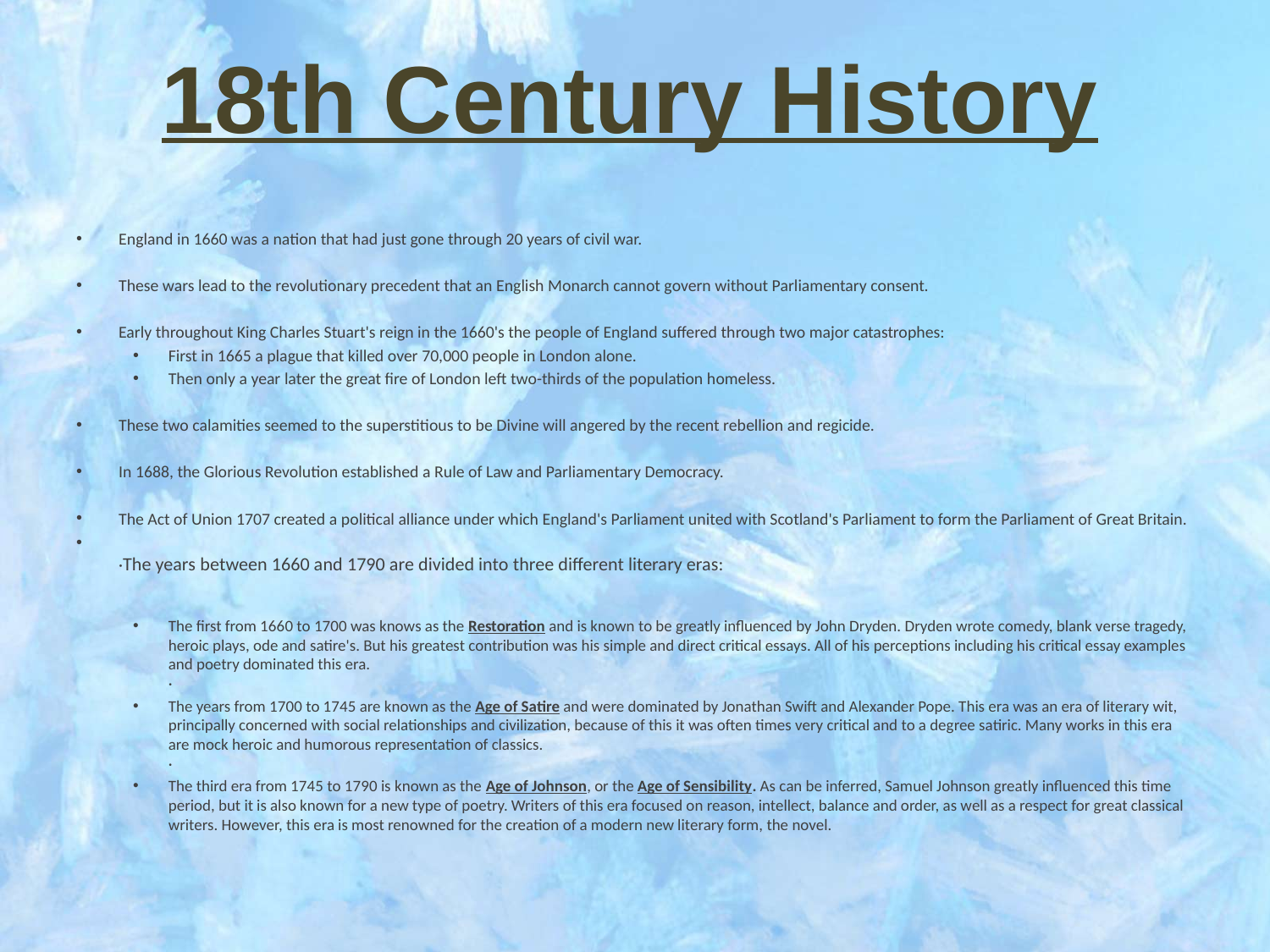

18th Century History

England in 1660 was a nation that had just gone through 20 years of civil war.

These wars lead to the revolutionary precedent that an English Monarch cannot govern without Parliamentary consent.

Early throughout King Charles Stuart's reign in the 1660's the people of England suffered through two major catastrophes:
First in 1665 a plague that killed over 70,000 people in London alone.
Then only a year later the great fire of London left two-thirds of the population homeless.

These two calamities seemed to the superstitious to be Divine will angered by the recent rebellion and regicide.

In 1688, the Glorious Revolution established a Rule of Law and Parliamentary Democracy.

The Act of Union 1707 created a political alliance under which England's Parliament united with Scotland's Parliament to form the Parliament of Great Britain.
·The years between 1660 and 1790 are divided into three different literary eras:

The first from 1660 to 1700 was knows as the Restoration and is known to be greatly influenced by John Dryden. Dryden wrote comedy, blank verse tragedy, heroic plays, ode and satire's. But his greatest contribution was his simple and direct critical essays. All of his perceptions including his critical essay examples and poetry dominated this era.
·
The years from 1700 to 1745 are known as the Age of Satire and were dominated by Jonathan Swift and Alexander Pope. This era was an era of literary wit, principally concerned with social relationships and civilization, because of this it was often times very critical and to a degree satiric. Many works in this era are mock heroic and humorous representation of classics.
·
The third era from 1745 to 1790 is known as the Age of Johnson, or the Age of Sensibility. As can be inferred, Samuel Johnson greatly influenced this time period, but it is also known for a new type of poetry. Writers of this era focused on reason, intellect, balance and order, as well as a respect for great classical writers. However, this era is most renowned for the creation of a modern new literary form, the novel.